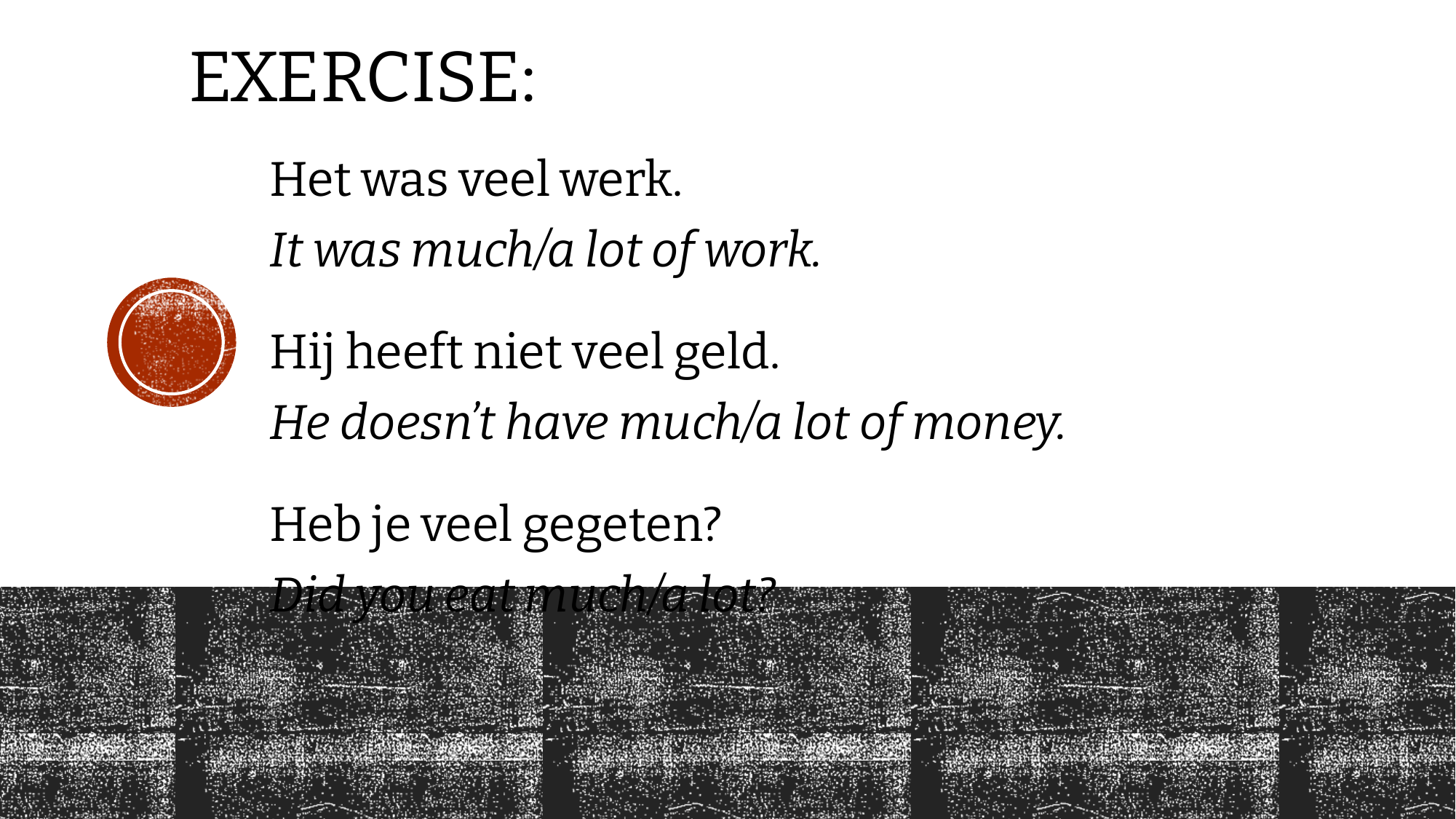

# Exercise:
Het was veel werk.
It was much/a lot of work.

Hij heeft niet veel geld.
He doesn’t have much/a lot of money.

Heb je veel gegeten?
Did you eat much/a lot?